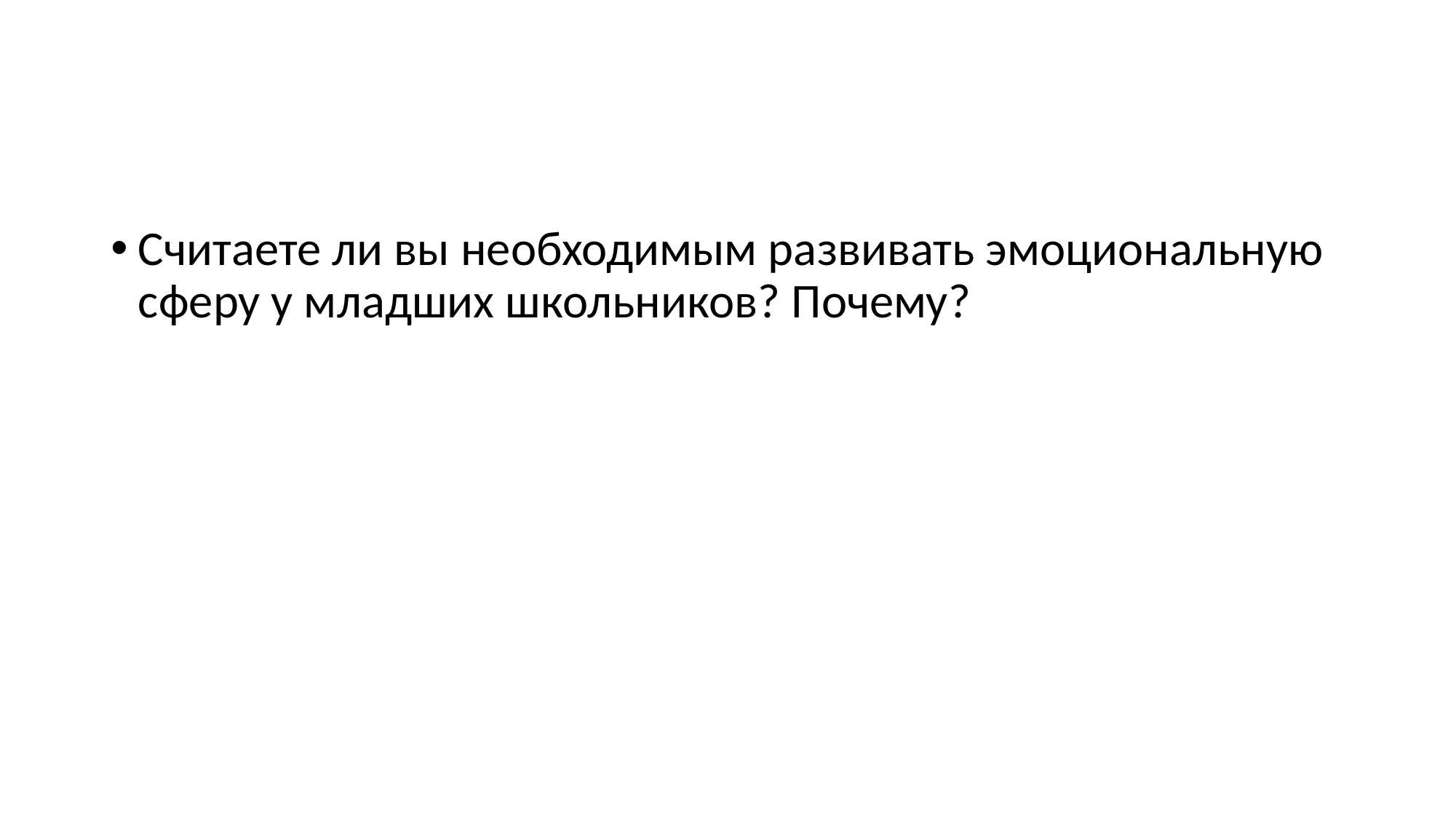

#
Считаете ли вы необходимым развивать эмоциональную сферу у младших школьников? Почему?